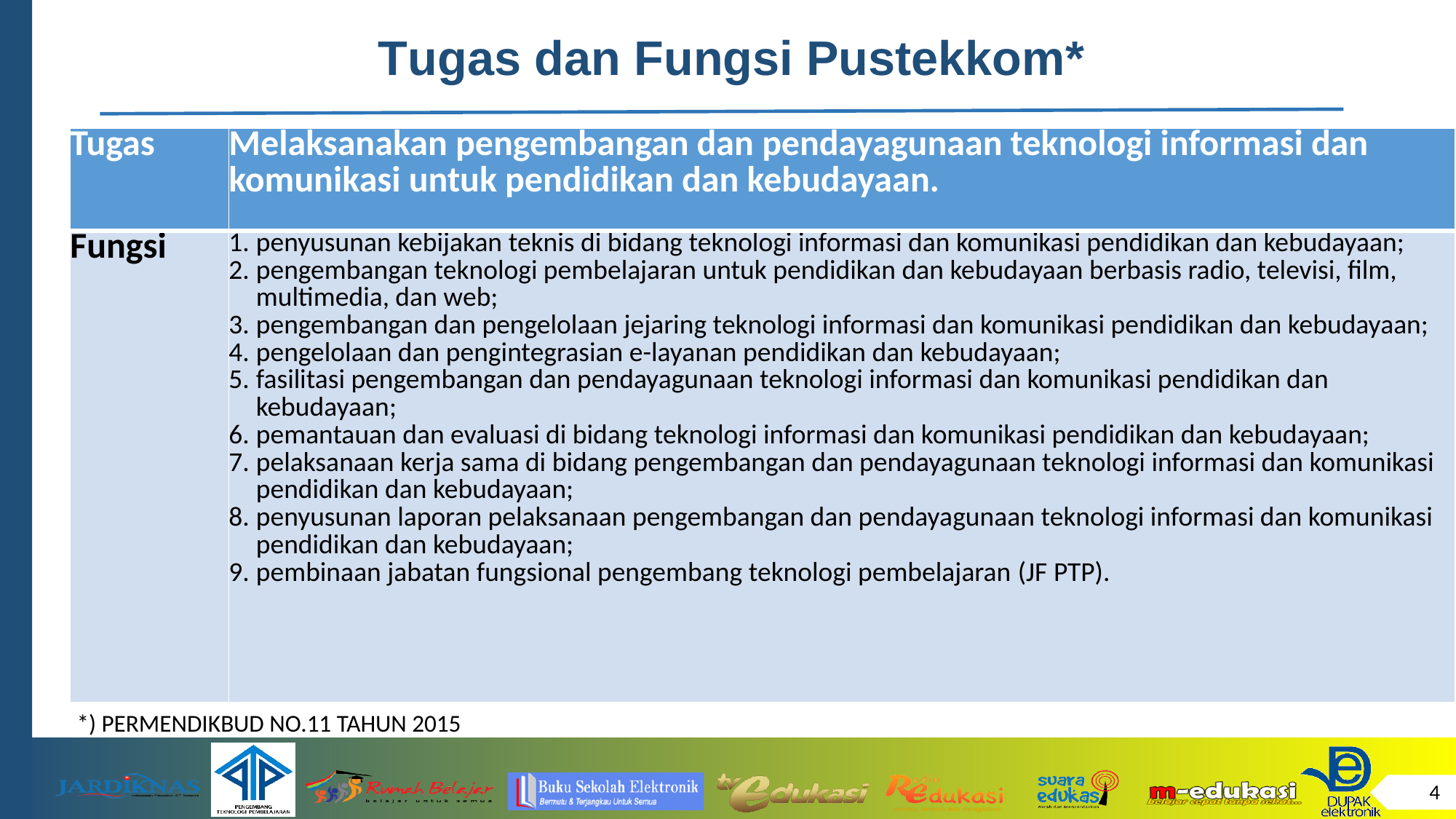

# Tugas dan Fungsi Pustekkom*
| Tugas | Melaksanakan pengembangan dan pendayagunaan teknologi informasi dan komunikasi untuk pendidikan dan kebudayaan. |
| --- | --- |
| Fungsi | penyusunan kebijakan teknis di bidang teknologi informasi dan komunikasi pendidikan dan kebudayaan; pengembangan teknologi pembelajaran untuk pendidikan dan kebudayaan berbasis radio, televisi, film, multimedia, dan web; pengembangan dan pengelolaan jejaring teknologi informasi dan komunikasi pendidikan dan kebudayaan; pengelolaan dan pengintegrasian e-layanan pendidikan dan kebudayaan; fasilitasi pengembangan dan pendayagunaan teknologi informasi dan komunikasi pendidikan dan kebudayaan; pemantauan dan evaluasi di bidang teknologi informasi dan komunikasi pendidikan dan kebudayaan; pelaksanaan kerja sama di bidang pengembangan dan pendayagunaan teknologi informasi dan komunikasi pendidikan dan kebudayaan; penyusunan laporan pelaksanaan pengembangan dan pendayagunaan teknologi informasi dan komunikasi pendidikan dan kebudayaan; pembinaan jabatan fungsional pengembang teknologi pembelajaran (JF PTP). |
*) PERMENDIKBUD NO.11 TAHUN 2015